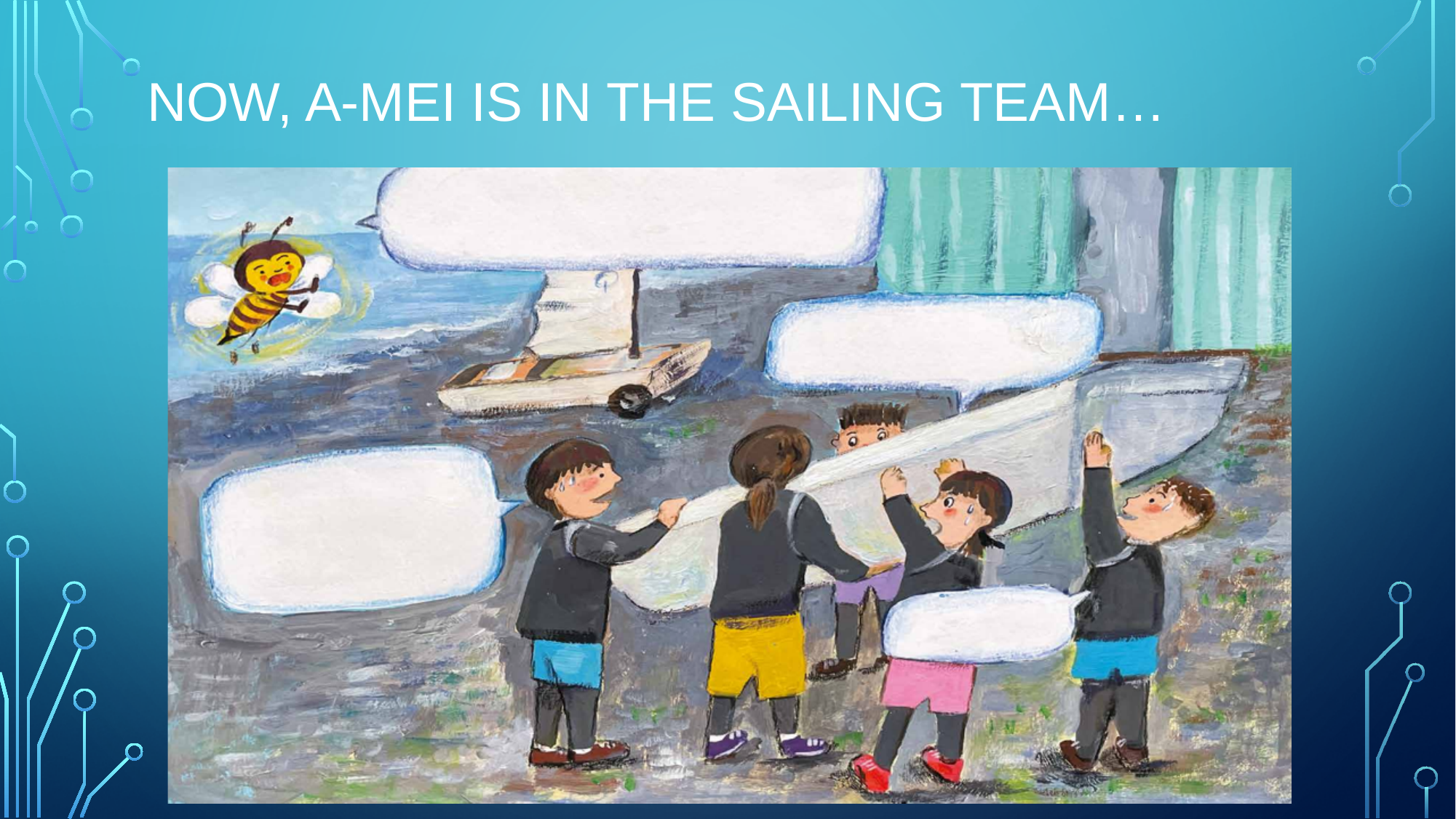

# NOW, A-MEI IS IN THE SAILING TEAM…